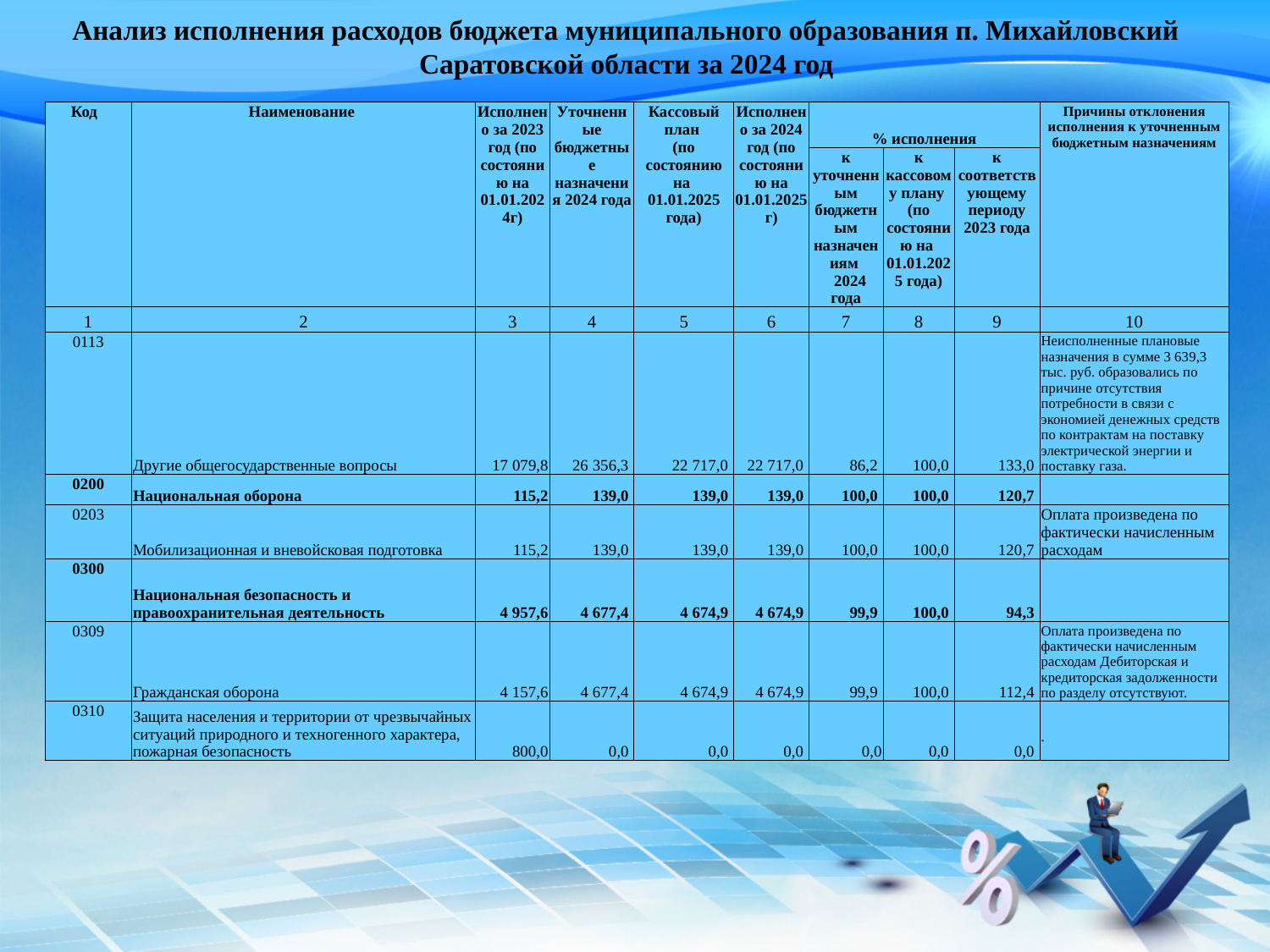

# Анализ исполнения расходов бюджета муниципального образования п. Михайловский Саратовской области за 2024 год
| Код | Наименование | Исполнено за 2023 год (по состоянию на 01.01.2024г) | Уточненные бюджетные назначения 2024 года | Кассовый план (по состоянию на 01.01.2025 года) | Исполнено за 2024 год (по состоянию на 01.01.2025г) | % исполнения |  |  | Причины отклонения исполнения к уточненным бюджетным назначениям |
| --- | --- | --- | --- | --- | --- | --- | --- | --- | --- |
|  |  |  |  |  |  | к уточненным бюджетным назначениям 2024 года | к кассовому плану (по состоянию на 01.01.2025 года) | к соответствующему периоду 2023 года |  |
| 1 | 2 | 3 | 4 | 5 | 6 | 7 | 8 | 9 | 10 |
| 0113 | Другие общегосударственные вопросы | 17 079,8 | 26 356,3 | 22 717,0 | 22 717,0 | 86,2 | 100,0 | 133,0 | Неисполненные плановые назначения в сумме 3 639,3 тыс. руб. образовались по причине отсутствия потребности в связи с экономией денежных средств по контрактам на поставку электрической энергии и поставку газа. |
| 0200 | Национальная оборона | 115,2 | 139,0 | 139,0 | 139,0 | 100,0 | 100,0 | 120,7 |  |
| 0203 | Мобилизационная и вневойсковая подготовка | 115,2 | 139,0 | 139,0 | 139,0 | 100,0 | 100,0 | 120,7 | Оплата произведена по фактически начисленным расходам |
| 0300 | Национальная безопасность и правоохранительная деятельность | 4 957,6 | 4 677,4 | 4 674,9 | 4 674,9 | 99,9 | 100,0 | 94,3 |  |
| 0309 | Гражданская оборона | 4 157,6 | 4 677,4 | 4 674,9 | 4 674,9 | 99,9 | 100,0 | 112,4 | Оплата произведена по фактически начисленным расходам Дебиторская и кредиторская задолженности по разделу отсутствуют. |
| 0310 | Защита населения и территории от чрезвычайных ситуаций природного и техногенного характера, пожарная безопасность | 800,0 | 0,0 | 0,0 | 0,0 | 0,0 | 0,0 | 0,0 | . |